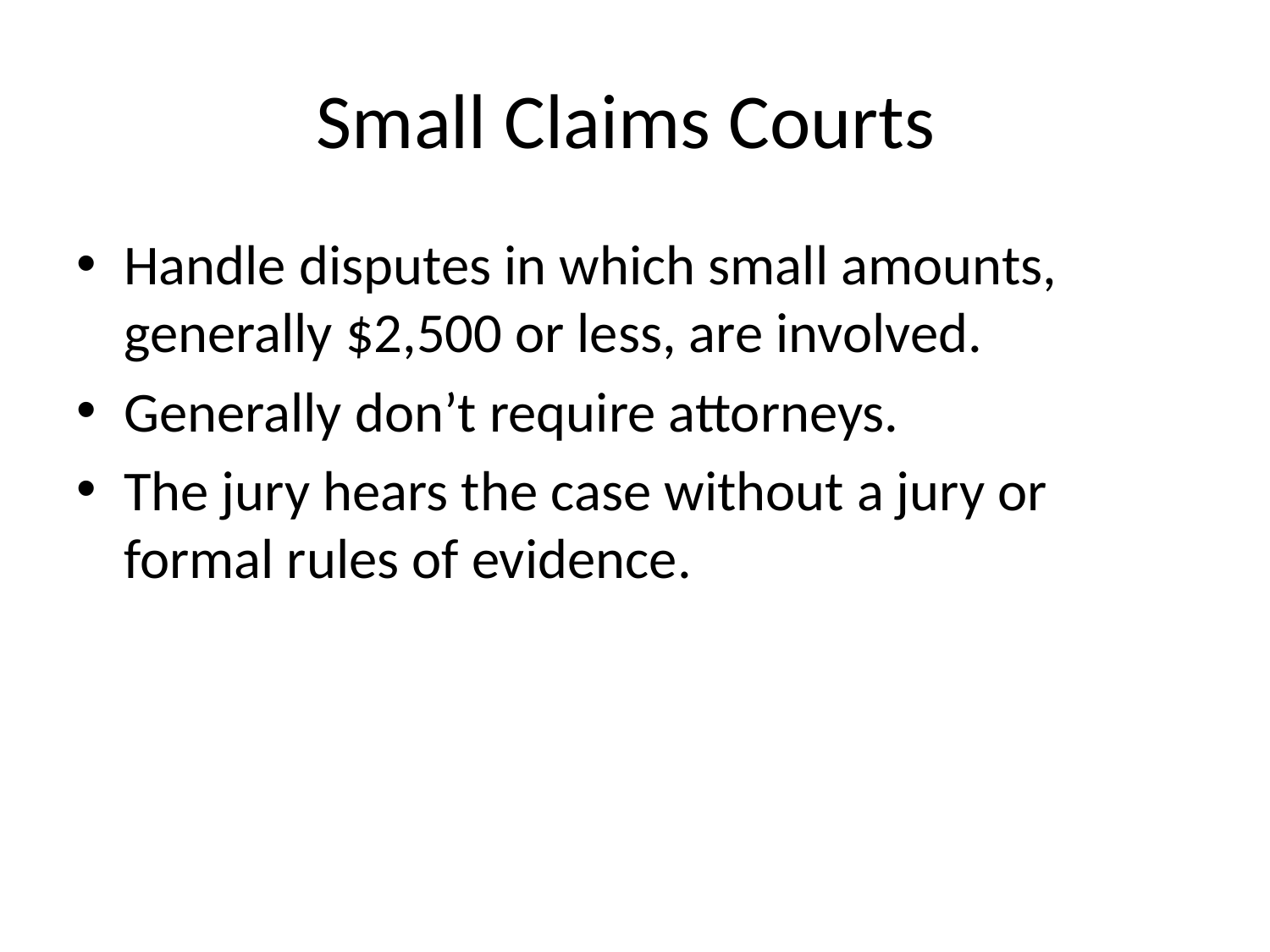

# Small Claims Courts
Handle disputes in which small amounts, generally $2,500 or less, are involved.
Generally don’t require attorneys.
The jury hears the case without a jury or formal rules of evidence.